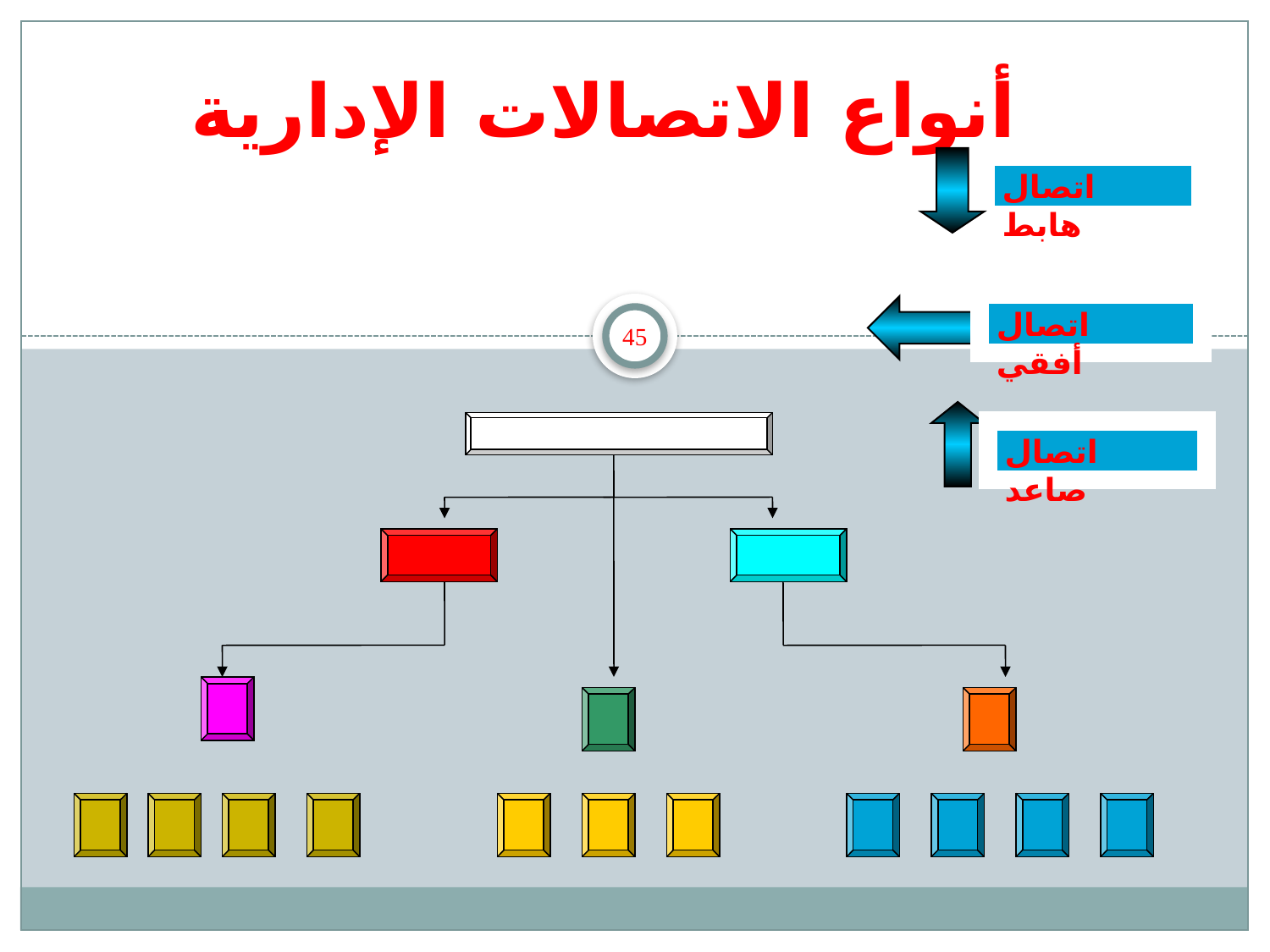

# أنواع الاتصالات الإدارية

اتصال هابط
اتصال أفقي

45

اتصال صاعد